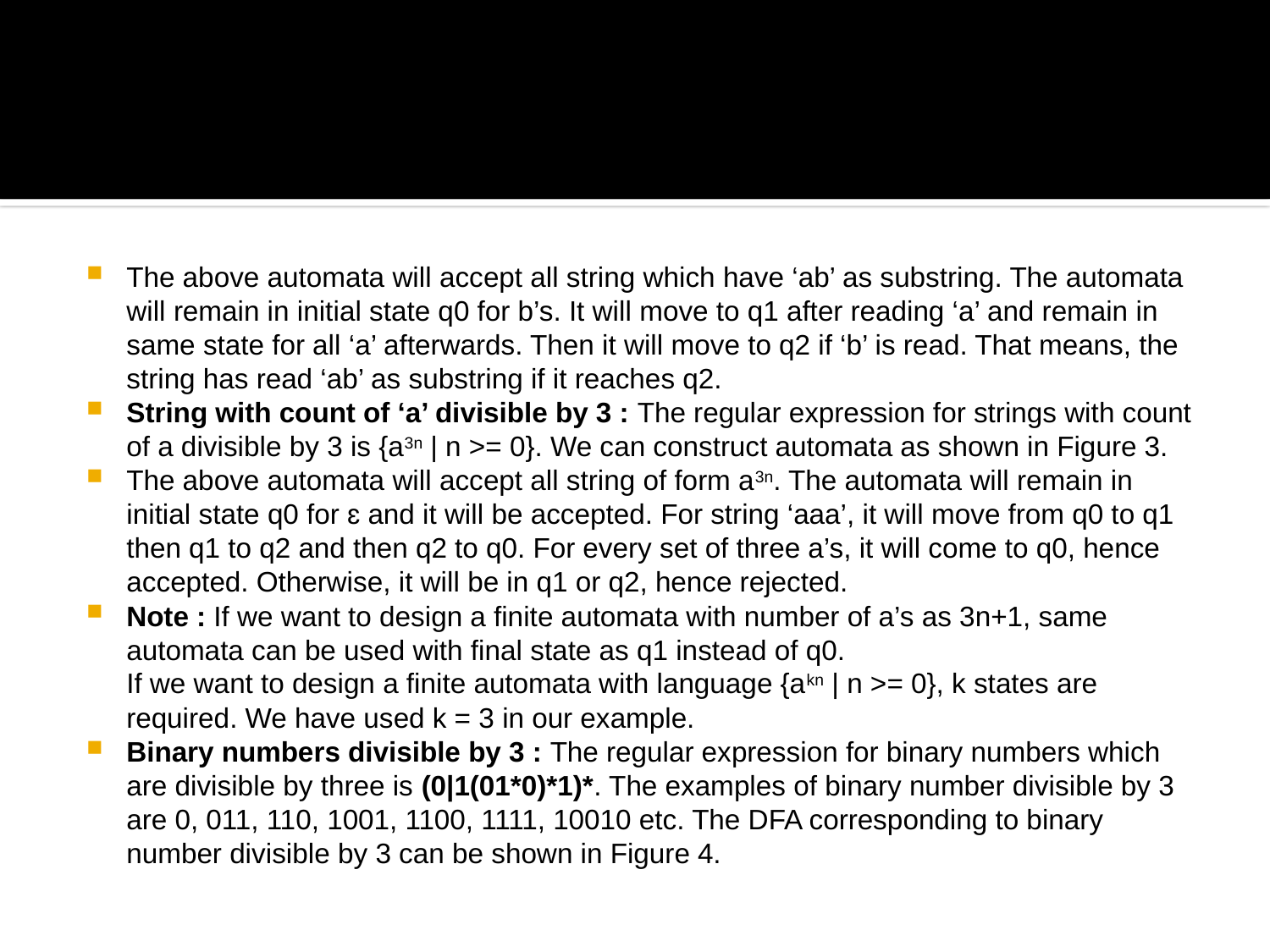

#
The above automata will accept all string which have ‘ab’ as substring. The automata will remain in initial state q0 for b’s. It will move to q1 after reading ‘a’ and remain in same state for all ‘a’ afterwards. Then it will move to q2 if ‘b’ is read. That means, the string has read ‘ab’ as substring if it reaches q2.
String with count of ‘a’ divisible by 3 : The regular expression for strings with count of a divisible by 3 is {a3n | n >= 0}. We can construct automata as shown in Figure 3.
The above automata will accept all string of form a3n. The automata will remain in initial state q0 for ɛ and it will be accepted. For string ‘aaa’, it will move from q0 to q1 then q1 to q2 and then q2 to q0. For every set of three a’s, it will come to q0, hence accepted. Otherwise, it will be in q1 or q2, hence rejected.
Note : If we want to design a finite automata with number of a’s as 3n+1, same automata can be used with final state as q1 instead of q0.
If we want to design a finite automata with language {akn | n >= 0}, k states are required. We have used k = 3 in our example.
Binary numbers divisible by 3 : The regular expression for binary numbers which are divisible by three is (0|1(01*0)*1)*. The examples of binary number divisible by 3 are 0, 011, 110, 1001, 1100, 1111, 10010 etc. The DFA corresponding to binary number divisible by 3 can be shown in Figure 4.